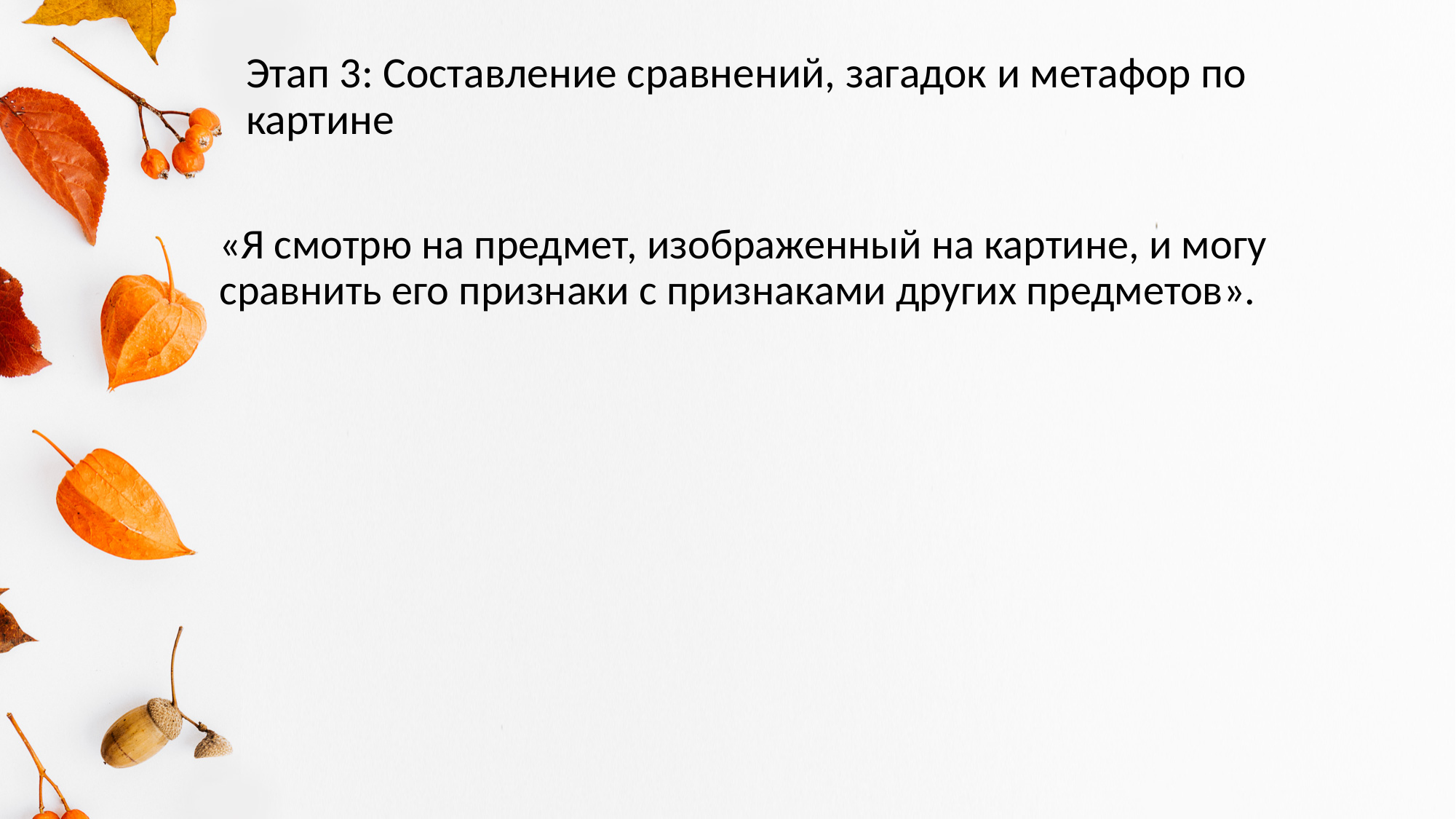

# Этап 3: Составление сравнений, загадок и метафор по картине
«Я смотрю на предмет, изображенный на картине, и могу сравнить его признаки с признаками других предметов».